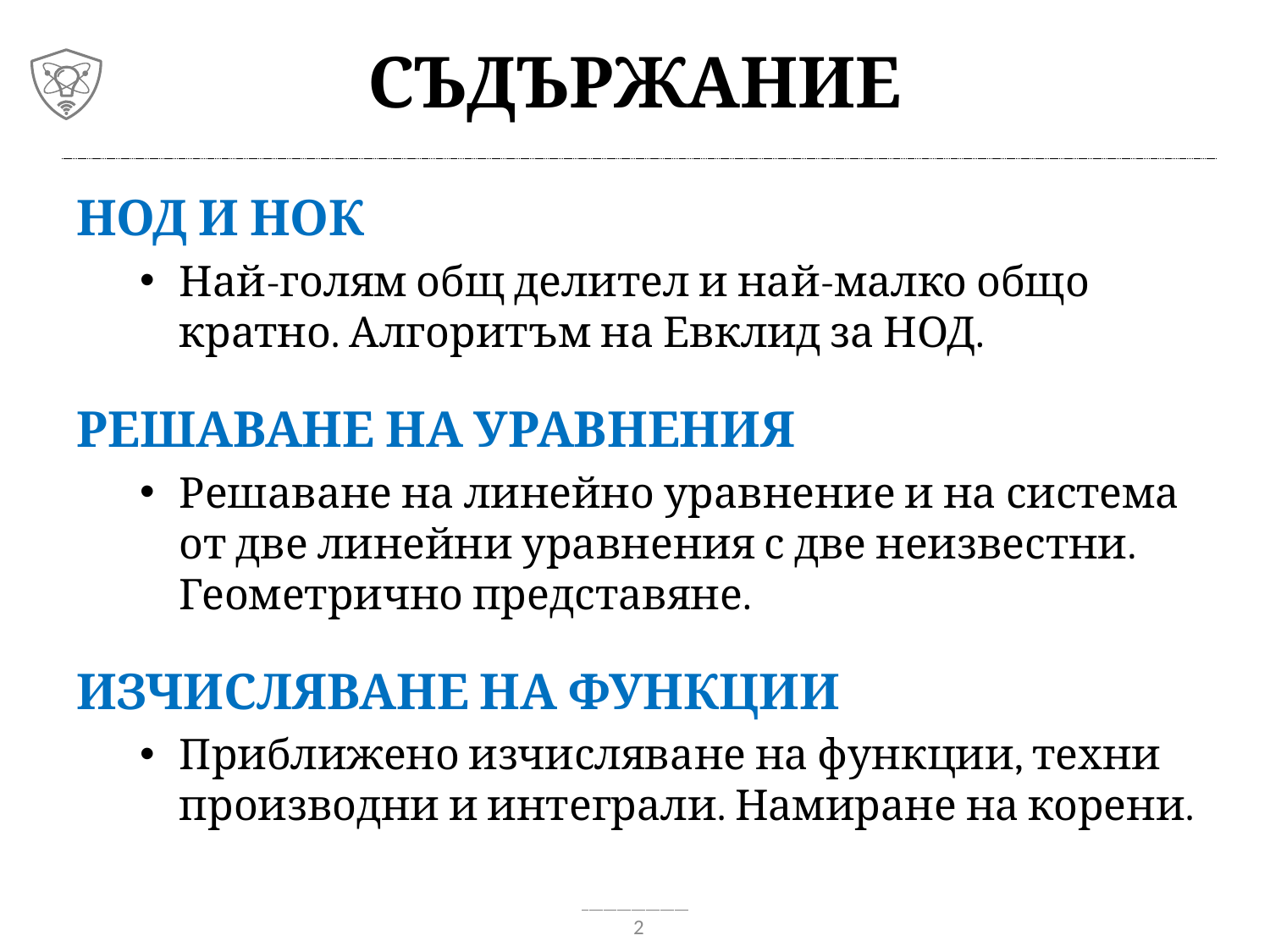

# Съдържание
НОД и НОК
Най-голям общ делител и най-малко общо кратно. Алгоритъм на Евклид за НОД.
Решаване на уравнения
Решаване на линейно уравнение и на система от две линейни уравнения с две неизвестни. Геометрично представяне.
Изчисляване на функции
Приближено изчисляване на функции, техни производни и интеграли. Намиране на корени.
2